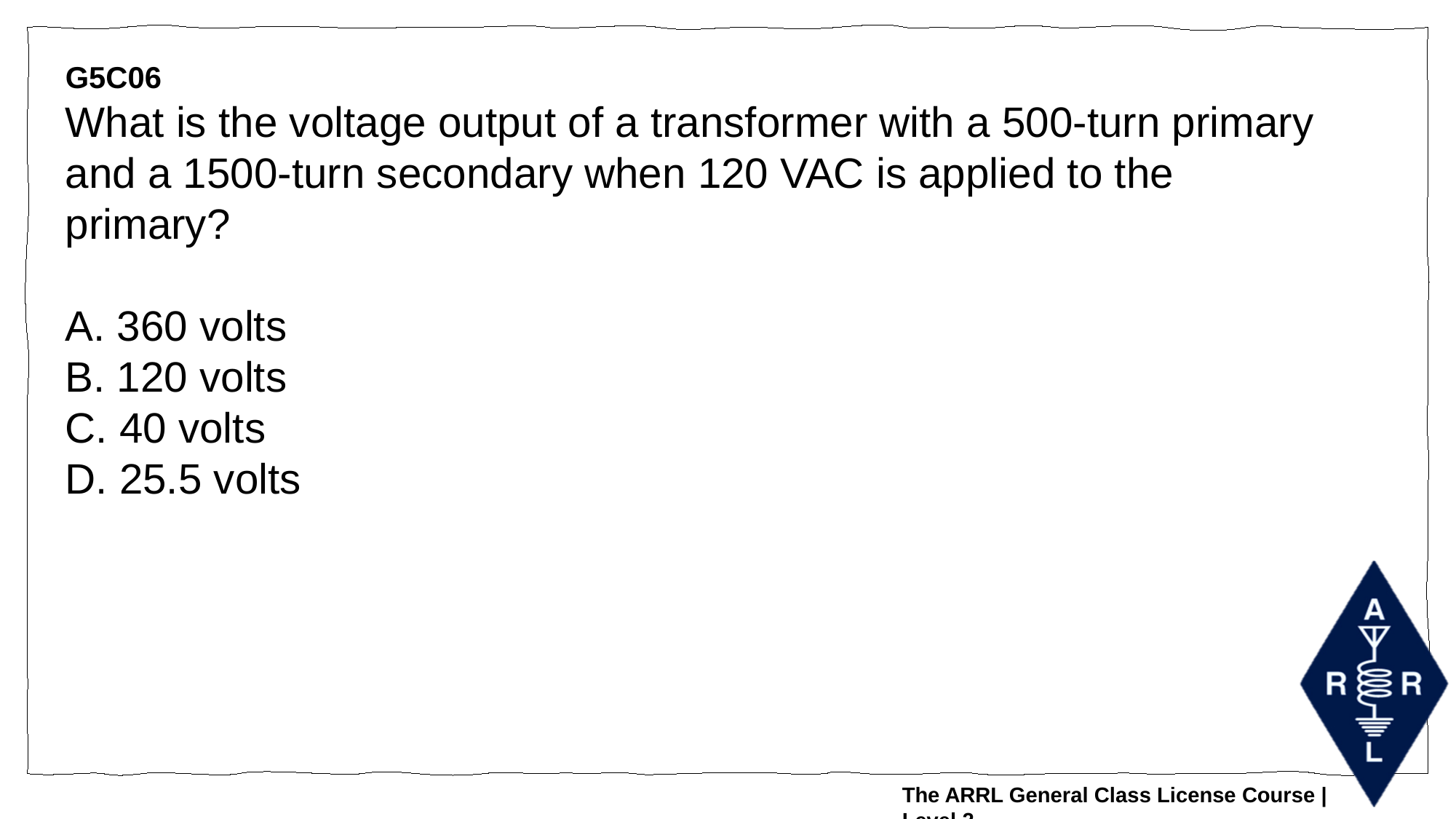

G5C06
What is the voltage output of a transformer with a 500-turn primary and a 1500-turn secondary when 120 VAC is applied to the primary?

A. 360 volts
B. 120 volts
C. 40 volts
D. 25.5 volts